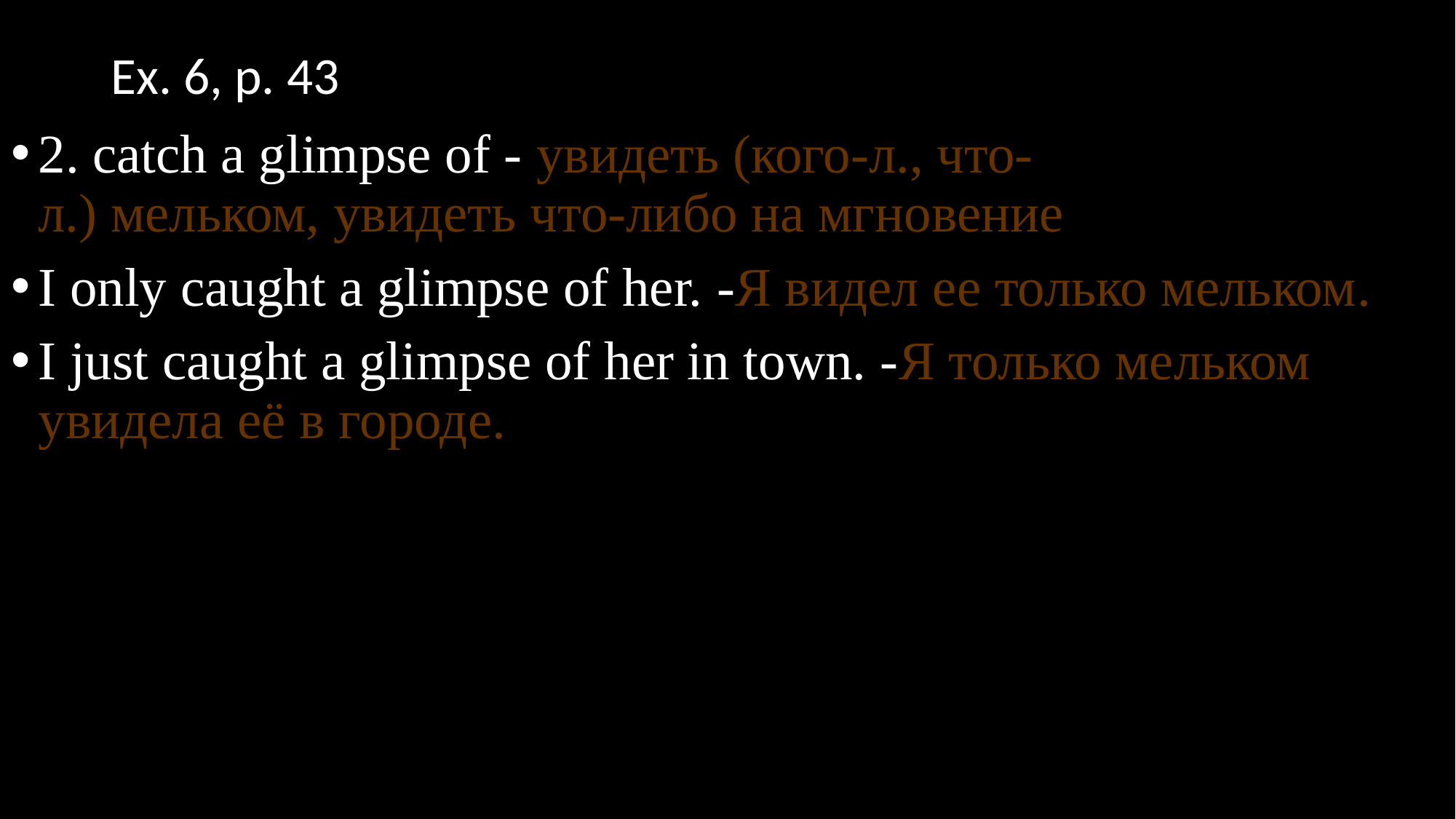

# Ex. 6, p. 43
2. catch a glimpse of - увидеть (кого-л., что-л.) мельком, увидеть что-либо на мгновение
I only caught a glimpse of her. -Я видел ее только мельком.
I just caught a glimpse of her in town. -Я только мельком увидела её в городе.